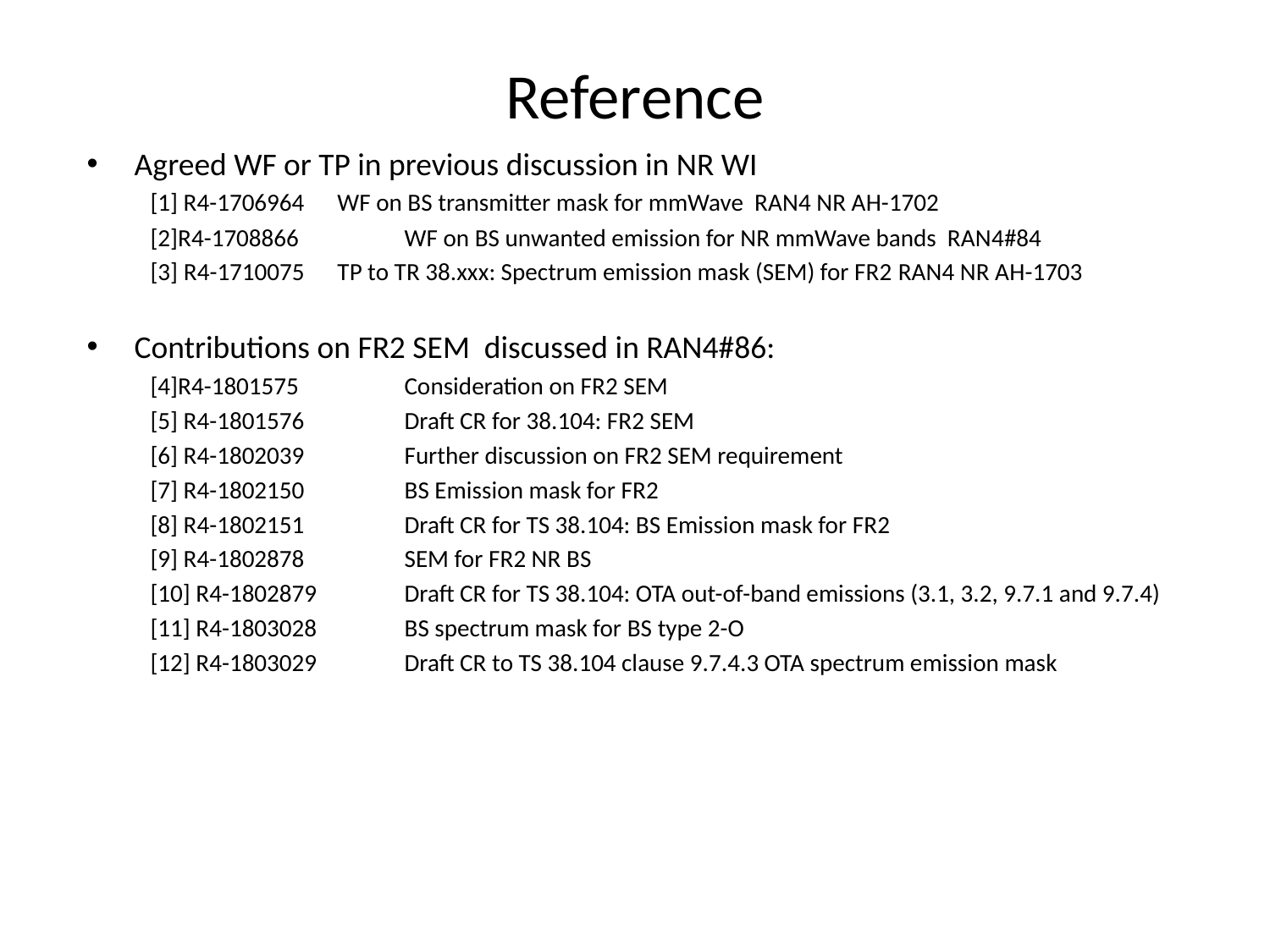

# Reference
Agreed WF or TP in previous discussion in NR WI
[1] R4-1706964      WF on BS transmitter mask for mmWave  RAN4 NR AH-1702
[2]R4-1708866	WF on BS unwanted emission for NR mmWave bands  RAN4#84
[3] R4-1710075      TP to TR 38.xxx: Spectrum emission mask (SEM) for FR2 RAN4 NR AH-1703

Contributions on FR2 SEM  discussed in RAN4#86:
[4]R4-1801575	Consideration on FR2 SEM
[5] R4-1801576	Draft CR for 38.104: FR2 SEM
[6] R4-1802039	Further discussion on FR2 SEM requirement
[7] R4-1802150	BS Emission mask for FR2
[8] R4-1802151	Draft CR for TS 38.104: BS Emission mask for FR2
[9] R4-1802878	SEM for FR2 NR BS
[10] R4-1802879	Draft CR for TS 38.104: OTA out-of-band emissions (3.1, 3.2, 9.7.1 and 9.7.4)
[11] R4-1803028	BS spectrum mask for BS type 2-O
[12] R4-1803029	Draft CR to TS 38.104 clause 9.7.4.3 OTA spectrum emission mask